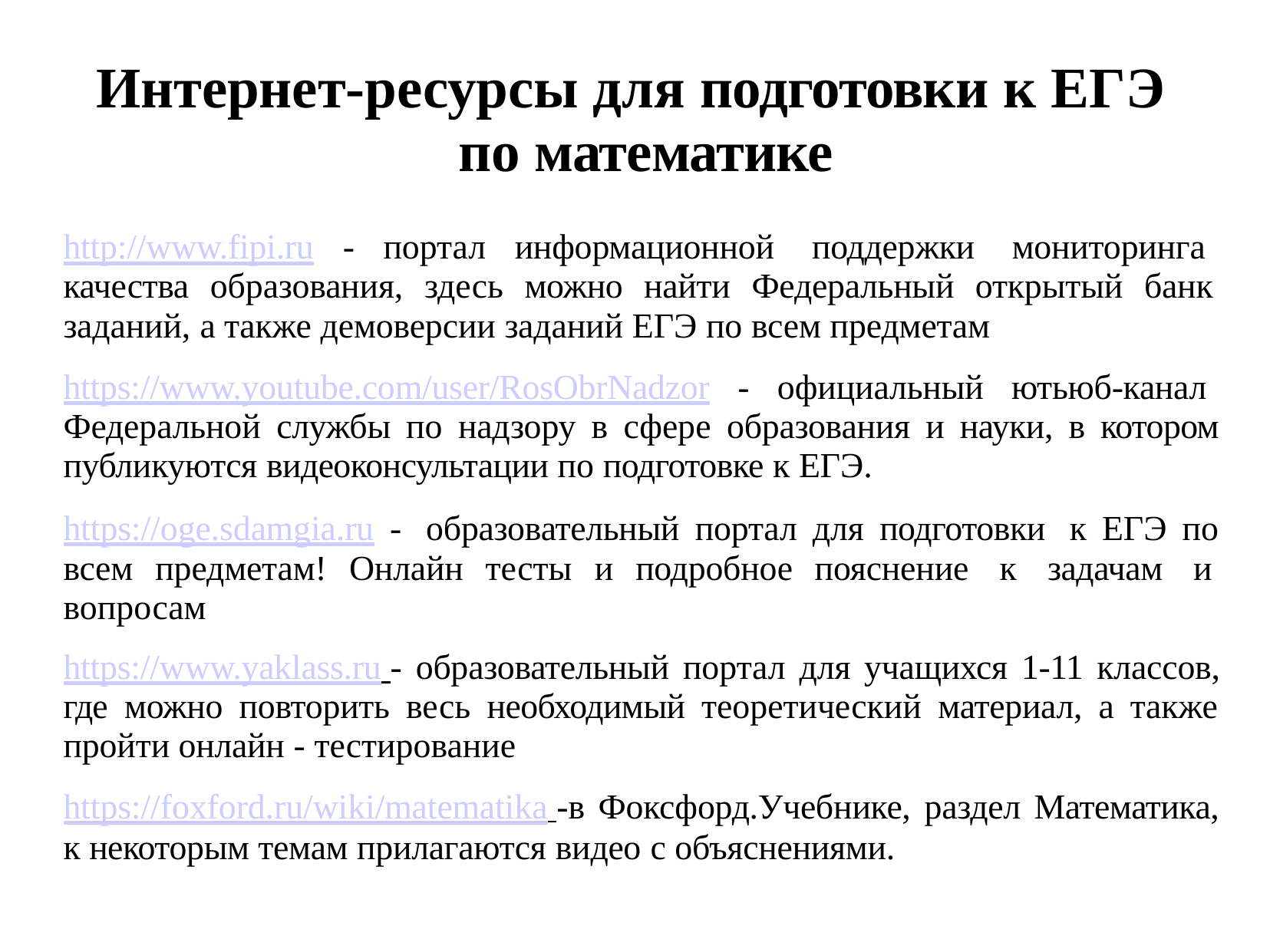

# Интернет-ресурсы для подготовки к ЕГЭ  по математике
http://www.fipi.ru - портал информационной поддержки мониторинга  качества образования, здесь можно найти Федеральный открытый банк  заданий, а также демоверсии заданий ЕГЭ по всем предметам
https://www.youtube.com/user/RosObrNadzor - официальный ютьюб-канал  Федеральной службы по надзору в сфере образования и науки, в котором  публикуются видеоконсультации по подготовке к ЕГЭ.
https://oge.sdamgia.ru - образовательный портал для подготовки к ЕГЭ по  всем предметам! Онлайн тесты и подробное пояснение к задачам и  вопросам
https://www.yaklass.ru - образовательный портал для учащихся 1-11 классов,  где можно повторить весь необходимый теоретический материал, а также  пройти онлайн - тестирование
https://foxford.ru/wiki/matematika -в Фоксфорд.Учебнике, раздел Математика,
к некоторым темам прилагаются видео с объяснениями.